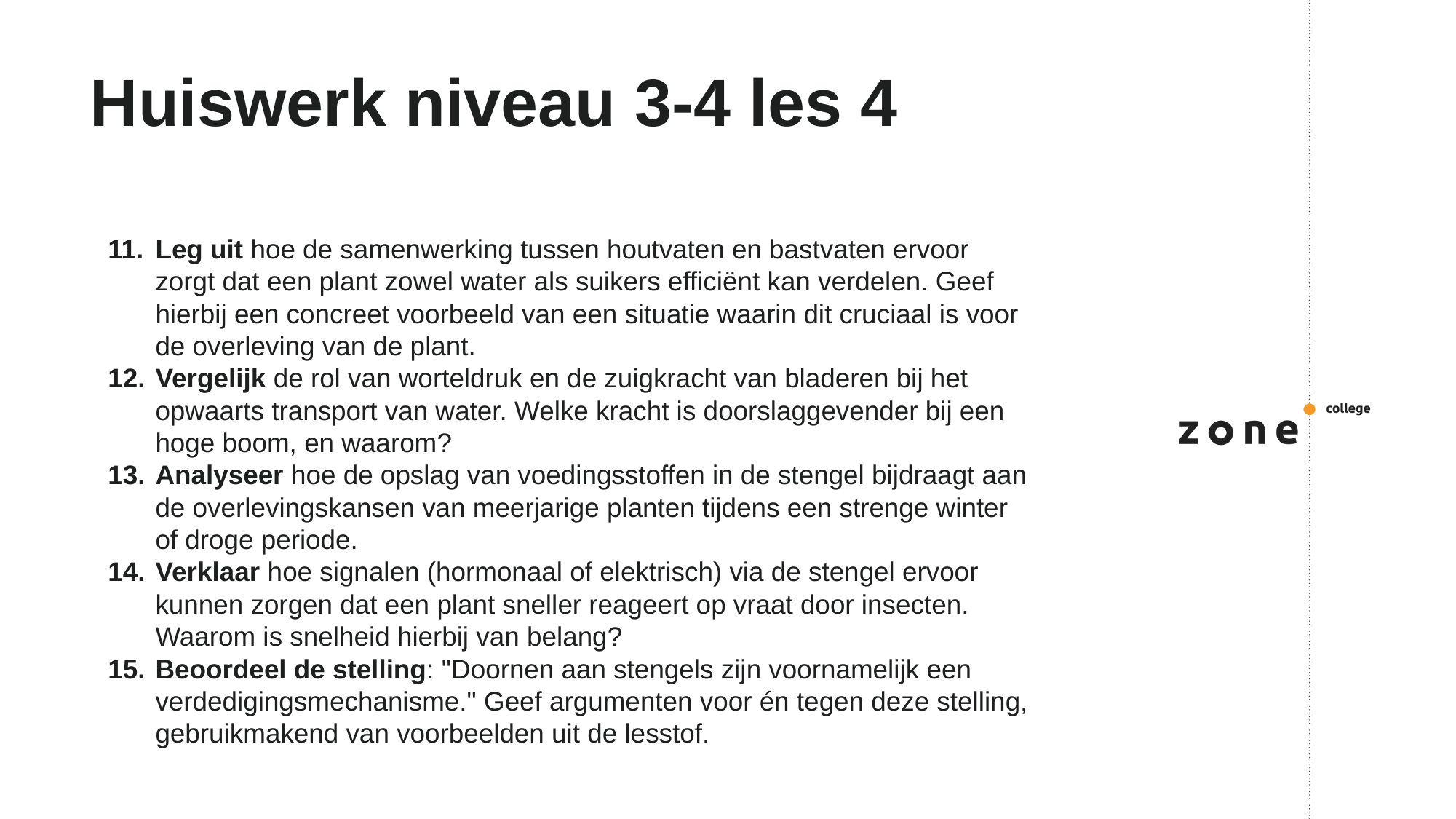

# Huiswerk niveau 3-4 les 4
Leg uit hoe de samenwerking tussen houtvaten en bastvaten ervoor zorgt dat een plant zowel water als suikers efficiënt kan verdelen. Geef hierbij een concreet voorbeeld van een situatie waarin dit cruciaal is voor de overleving van de plant.
Vergelijk de rol van worteldruk en de zuigkracht van bladeren bij het opwaarts transport van water. Welke kracht is doorslaggevender bij een hoge boom, en waarom?
Analyseer hoe de opslag van voedingsstoffen in de stengel bijdraagt aan de overlevingskansen van meerjarige planten tijdens een strenge winter of droge periode.
Verklaar hoe signalen (hormonaal of elektrisch) via de stengel ervoor kunnen zorgen dat een plant sneller reageert op vraat door insecten. Waarom is snelheid hierbij van belang?
Beoordeel de stelling: "Doornen aan stengels zijn voornamelijk een verdedigingsmechanisme." Geef argumenten voor én tegen deze stelling, gebruikmakend van voorbeelden uit de lesstof.